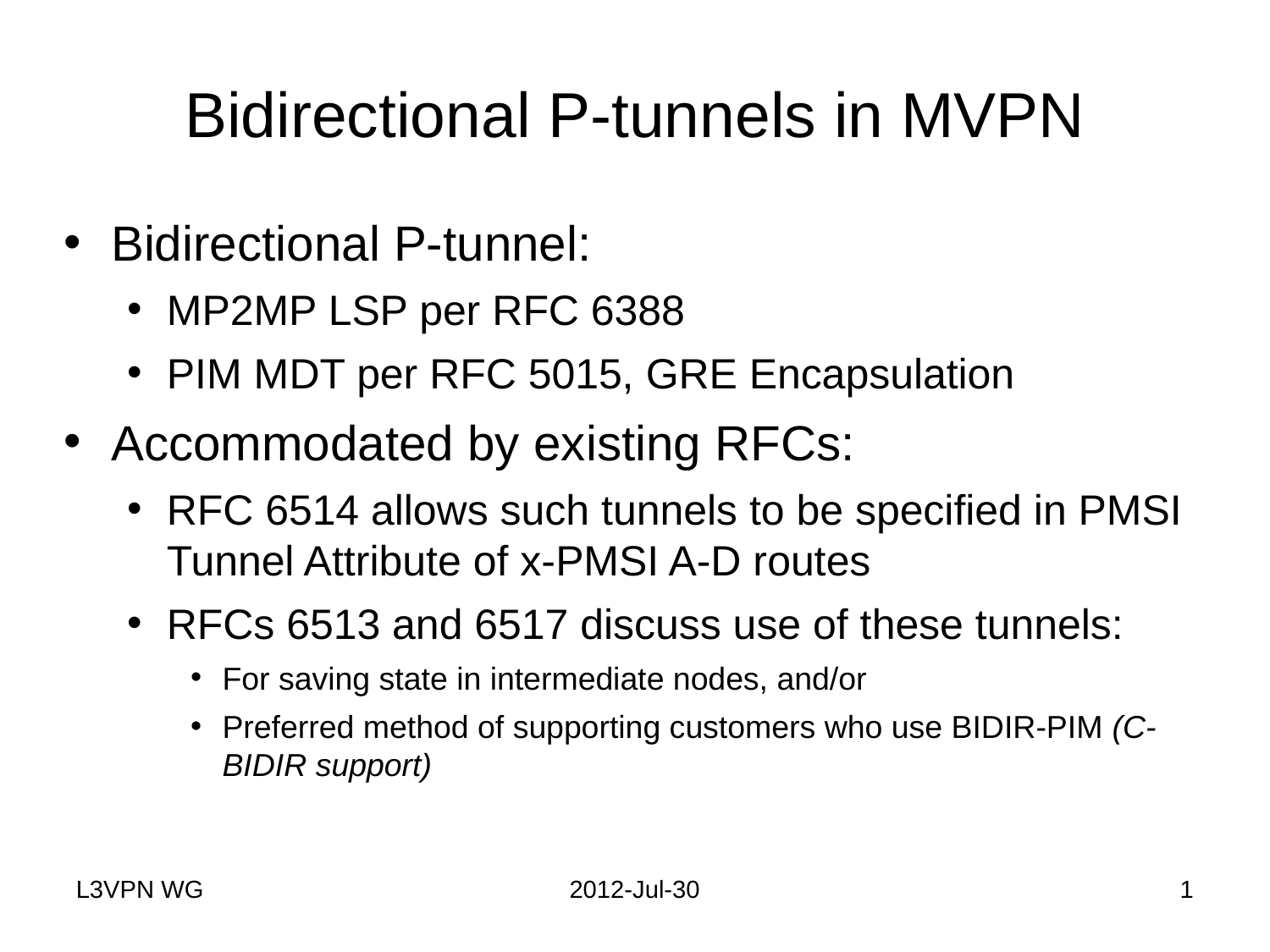

# Bidirectional P-tunnels in MVPN
Bidirectional P-tunnel:
MP2MP LSP per RFC 6388
PIM MDT per RFC 5015, GRE Encapsulation
Accommodated by existing RFCs:
RFC 6514 allows such tunnels to be specified in PMSI Tunnel Attribute of x-PMSI A-D routes
RFCs 6513 and 6517 discuss use of these tunnels:
For saving state in intermediate nodes, and/or
Preferred method of supporting customers who use BIDIR-PIM (C-BIDIR support)
L3VPN WG
2012-Jul-30
1